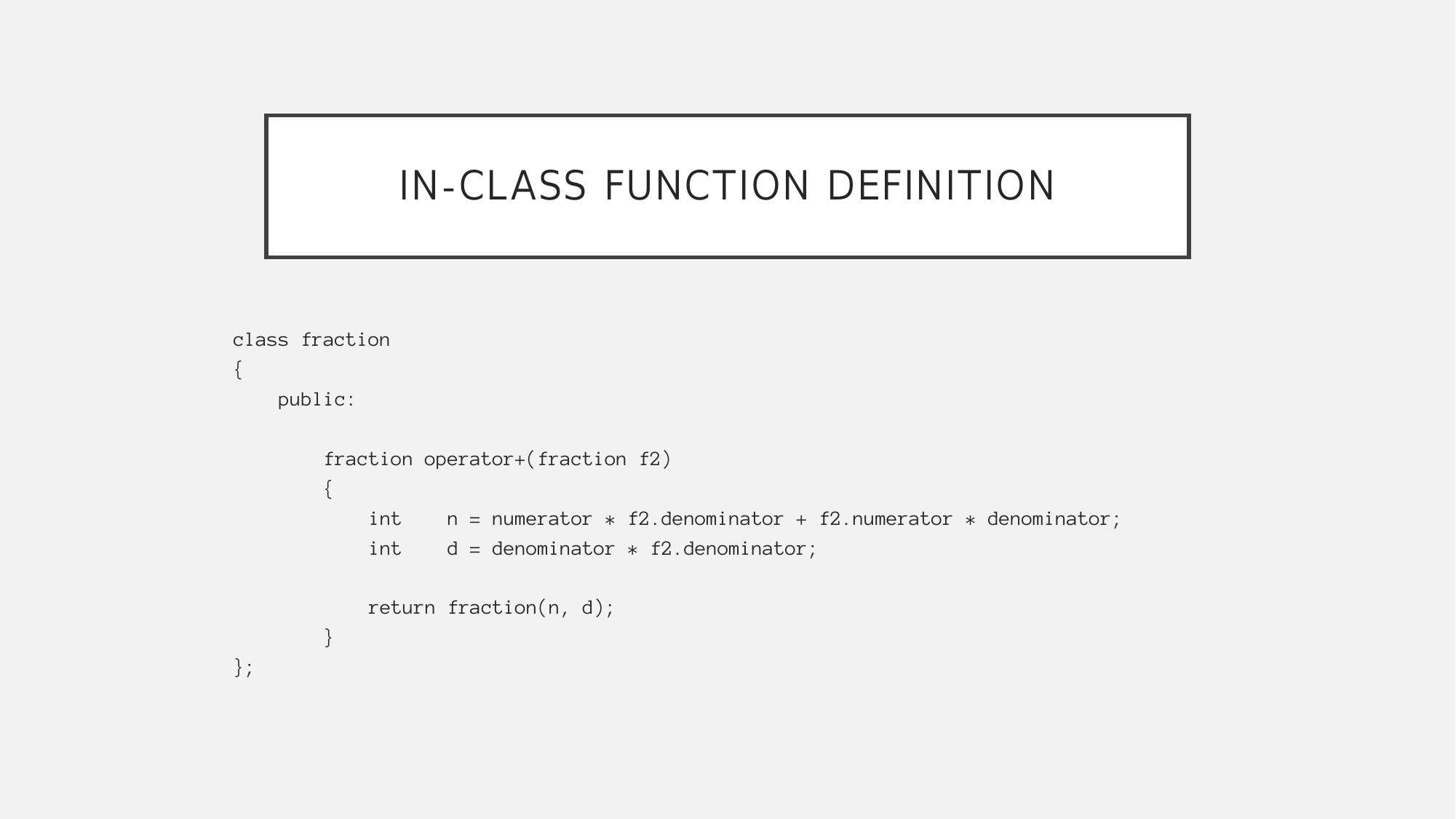

# in-class function definition
class fraction
{
    public:

        fraction operator+(fraction f2)
        {
            int    n = numerator * f2.denominator + f2.numerator * denominator;
            int    d = denominator * f2.denominator;

            return fraction(n, d);
        }
};